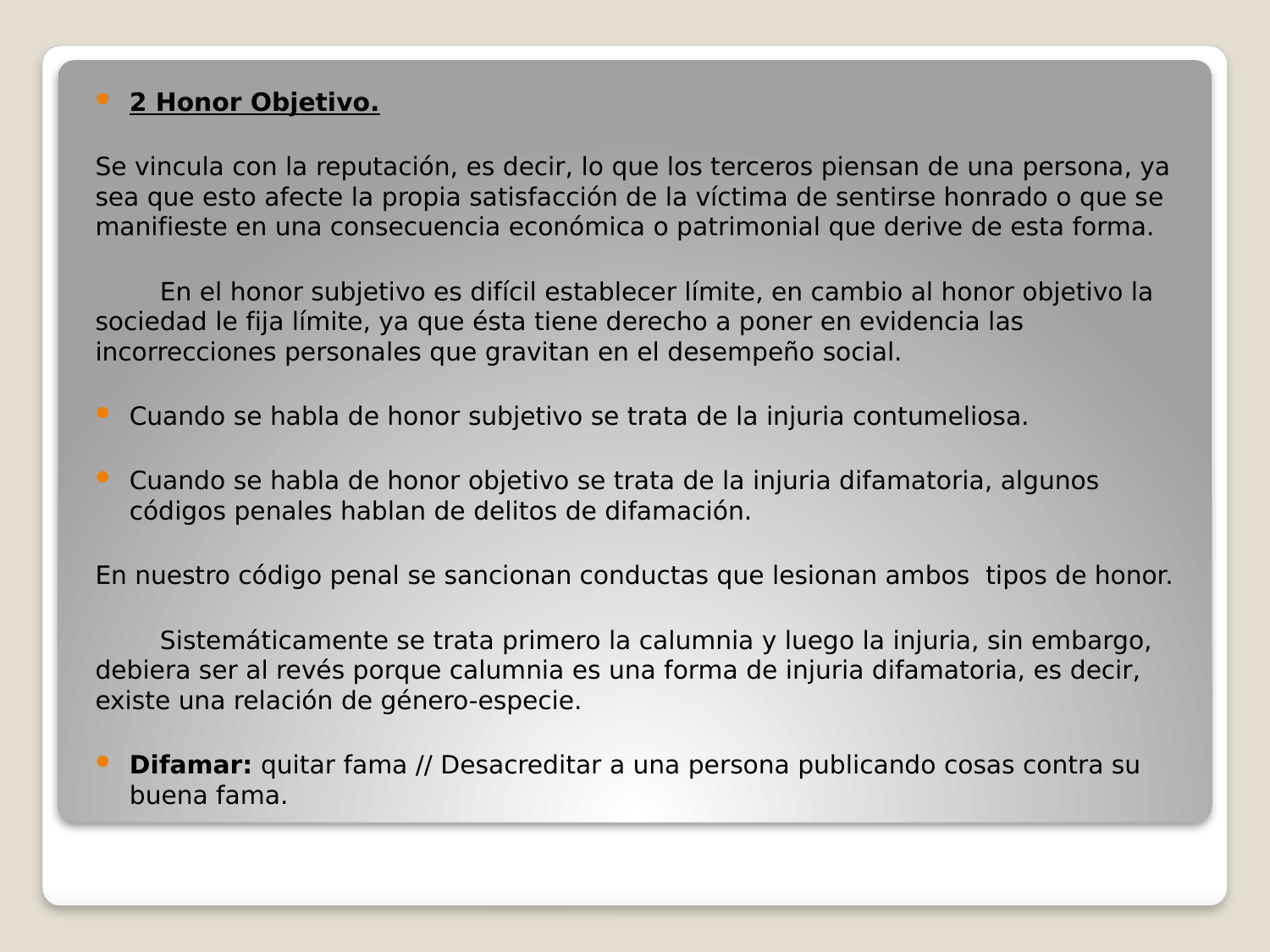

2 Honor Objetivo.

Se vincula con la reputación, es decir, lo que los terceros piensan de una persona, ya sea que esto afecte la propia satisfacción de la víctima de sentirse honrado o que se manifieste en una consecuencia económica o patrimonial que derive de esta forma.

	En el honor subjetivo es difícil establecer límite, en cambio al honor objetivo la sociedad le fija límite, ya que ésta tiene derecho a poner en evidencia las incorrecciones personales que gravitan en el desempeño social.

Cuando se habla de honor subjetivo se trata de la injuria contumeliosa.

Cuando se habla de honor objetivo se trata de la injuria difamatoria, algunos códigos penales hablan de delitos de difamación.

En nuestro código penal se sancionan conductas que lesionan ambos  tipos de honor.

	Sistemáticamente se trata primero la calumnia y luego la injuria, sin embargo, debiera ser al revés porque calumnia es una forma de injuria difamatoria, es decir, existe una relación de género-especie.

Difamar: quitar fama // Desacreditar a una persona publicando cosas contra su buena fama.

#